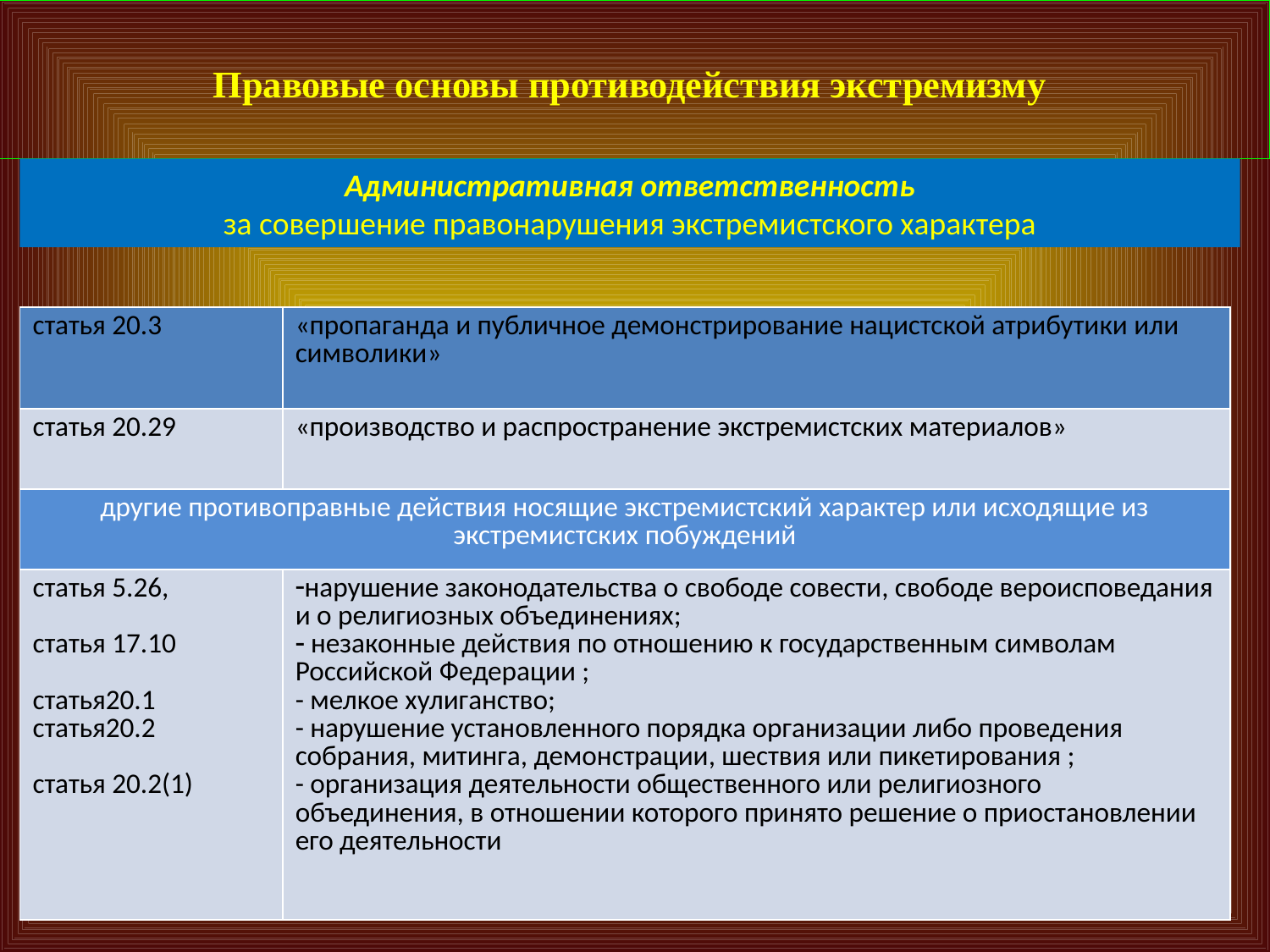

Правовые основы противодействия экстремизму
Административная ответственность
за совершение правонарушения экстремистского характера
| статья 20.3 | «пропаганда и публичное демонстрирование нацистской атрибутики или символики» |
| --- | --- |
| статья 20.29 | «производство и распространение экстремистских материалов» |
| другие противоправные действия носящие экстремистский характер или исходящие из экстремистских побуждений |  |
| статья 5.26, статья 17.10 статья20.1 статья20.2 статья 20.2(1) | нарушение законодательства о свободе совести, свободе вероисповедания и о религиозных объединениях; незаконные действия по отношению к государственным символам Российской Федерации ; - мелкое хулиганство; - нарушение установленного порядка организации либо проведения собрания, митинга, демонстрации, шествия или пикетирования ; - организация деятельности общественного или религиозного объединения, в отношении которого принято решение о приостановлении его деятельности |